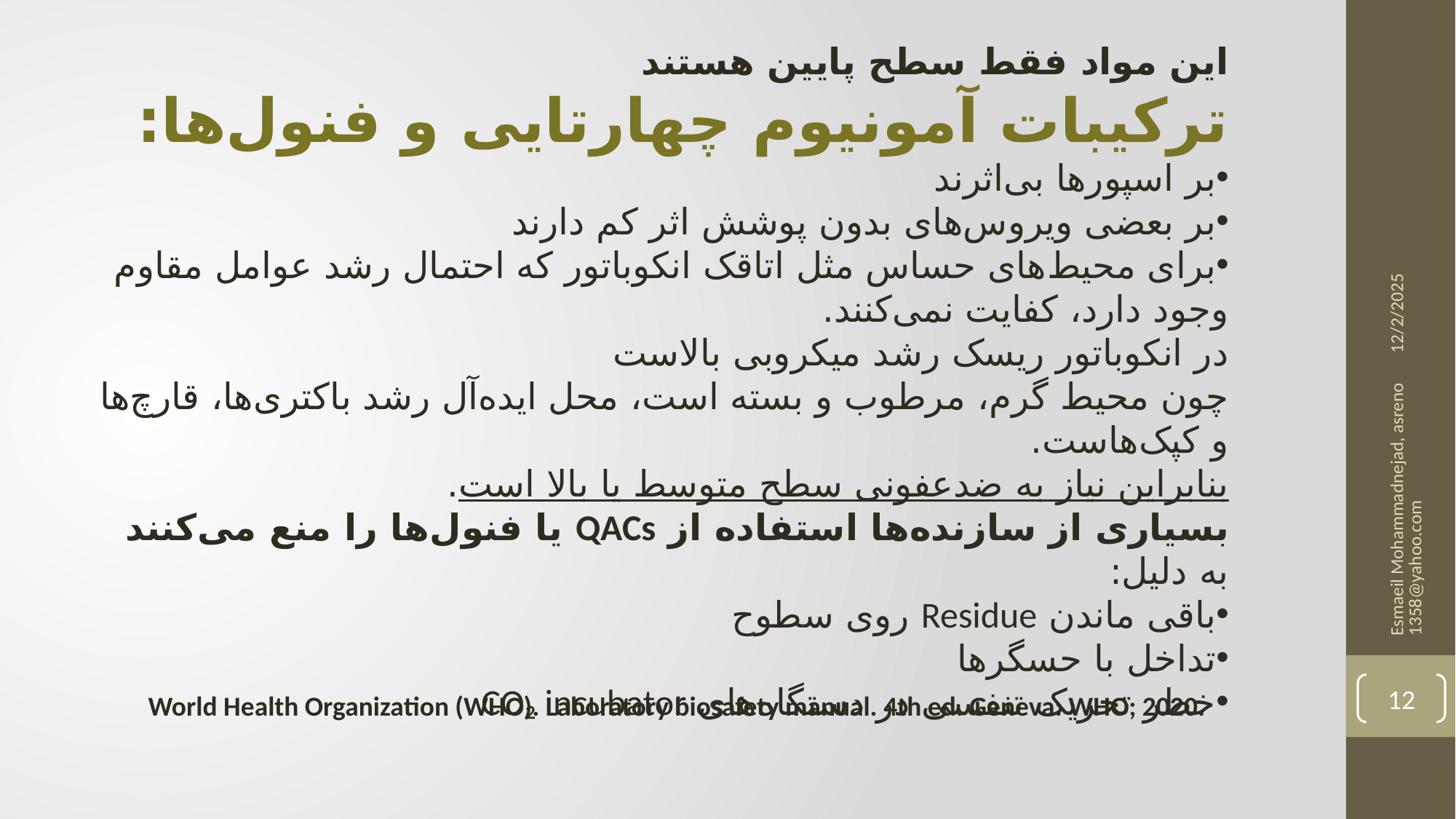

این مواد فقط سطح پایین هستند
ترکیبات آمونیوم چهارتایی و فنول‌ها:
بر اسپورها بی‌اثرند
بر بعضی ویروس‌های بدون پوشش اثر کم دارند
برای محیط‌های حساس مثل اتاقک انکوباتور که احتمال رشد عوامل مقاوم وجود دارد، کفایت نمی‌کنند.
در انکوباتور ریسک رشد میکروبی بالاست
چون محیط گرم، مرطوب و بسته است، محل ایده‌آل رشد باکتری‌ها، قارچ‌ها و کپک‌هاست.
بنابراین نیاز به ضدعفونی سطح متوسط یا بالا است.
بسیاری از سازنده‌ها استفاده از QACs یا فنول‌ها را منع می‌کنند
به دلیل:
باقی ماندن Residue روی سطوح
تداخل با حسگرها
خطر تحریک تنفسی در دستگاه‌های CO₂ incubator
12/2/2025
Esmaeil Mohammadnejad, asreno1358@yahoo.com

World Health Organization (WHO). Laboratory biosafety manual. 4th ed. Geneva: WHO; 2020.
12